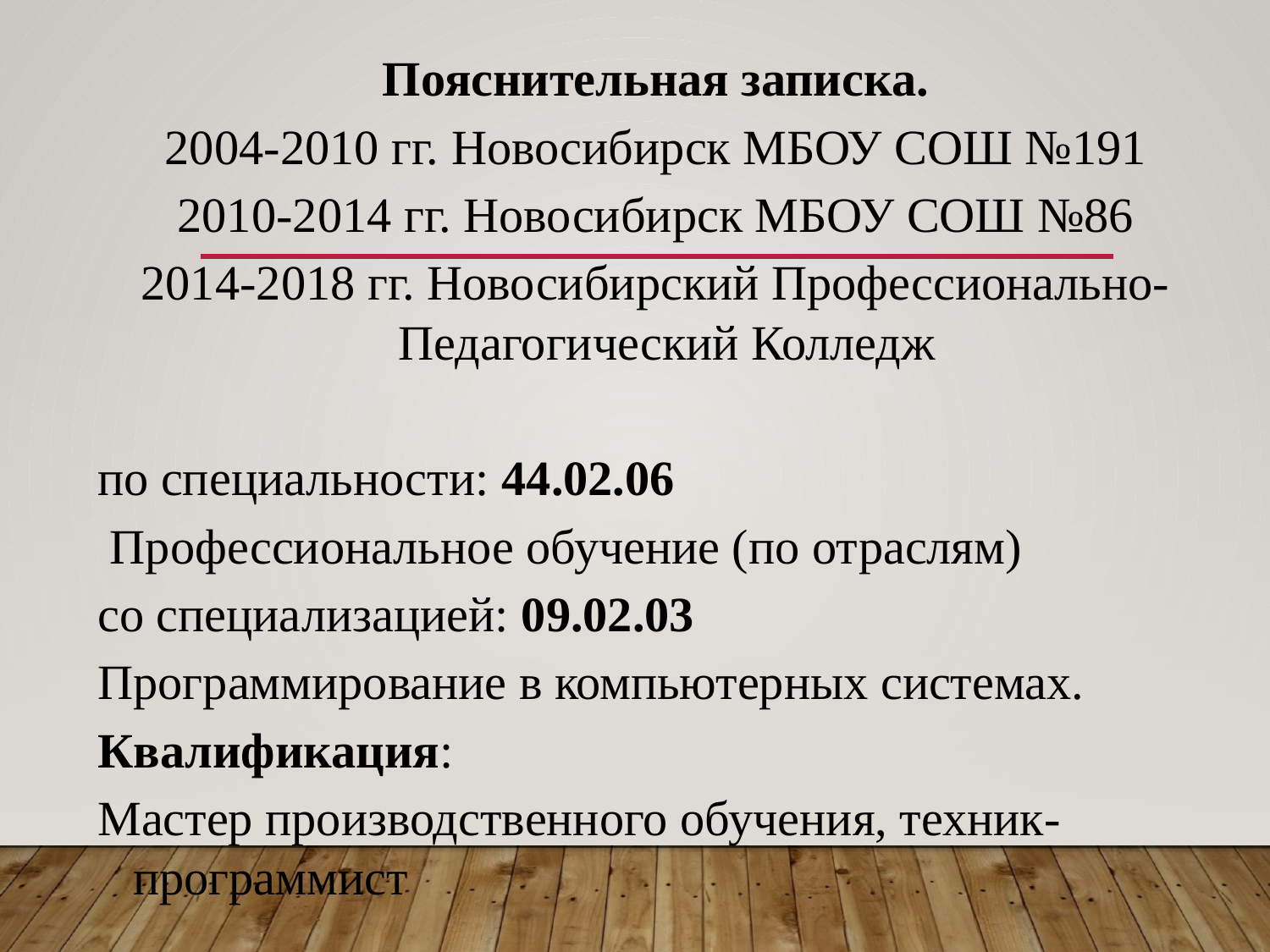

Пояснительная записка.
2004-2010 гг. Новосибирск МБОУ СОШ №191
2010-2014 гг. Новосибирск МБОУ СОШ №86
2014-2018 гг. Новосибирский Профессионально-Педагогический Колледж

по специальности: 44.02.06
 Профессиональное обучение (по отраслям)
со специализацией: 09.02.03
Программирование в компьютерных системах.
Квалификация:
Мастер производственного обучения, техник-программист